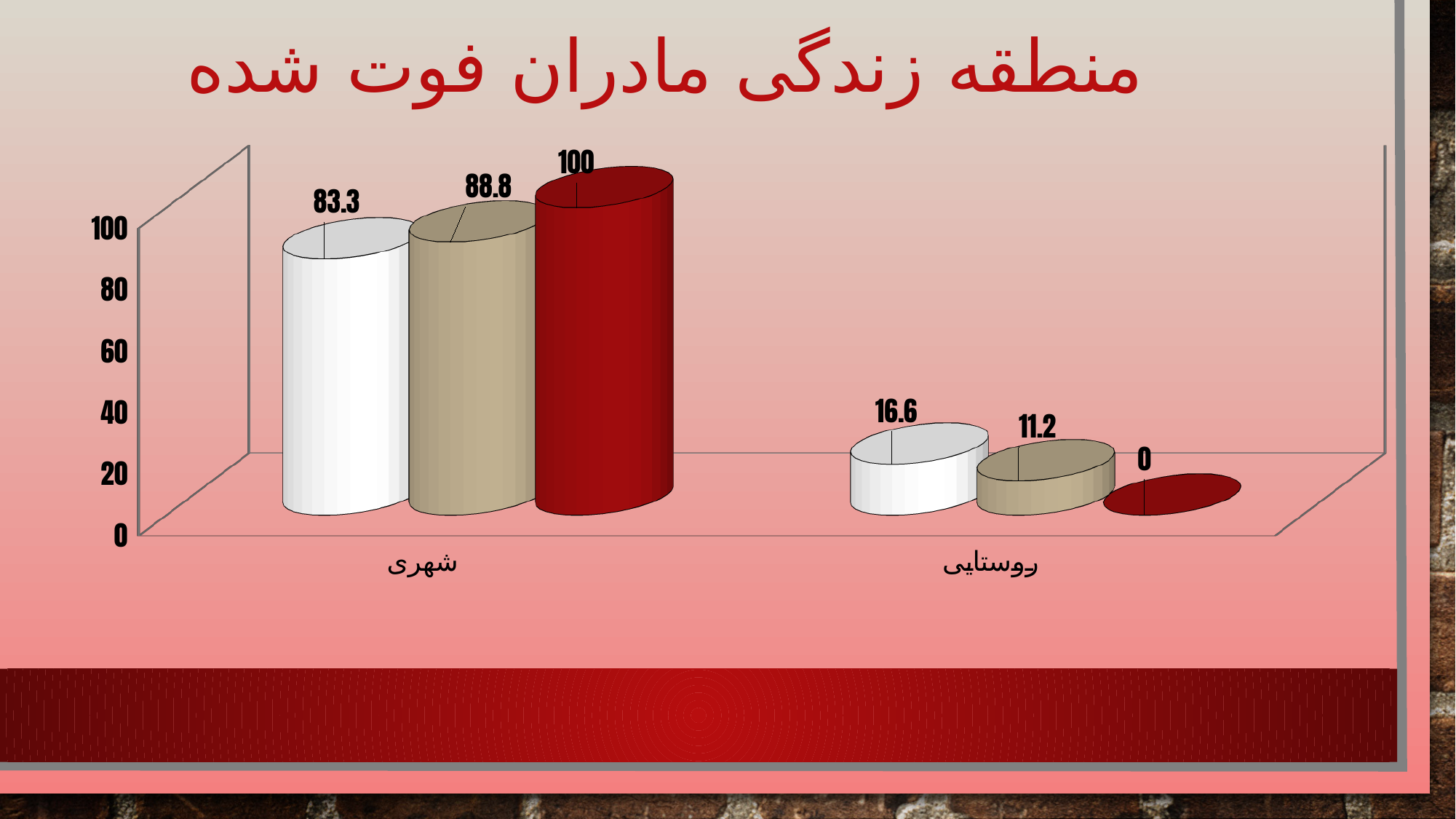

منطقه زندگی مادران فوت شده

[unsupported chart]